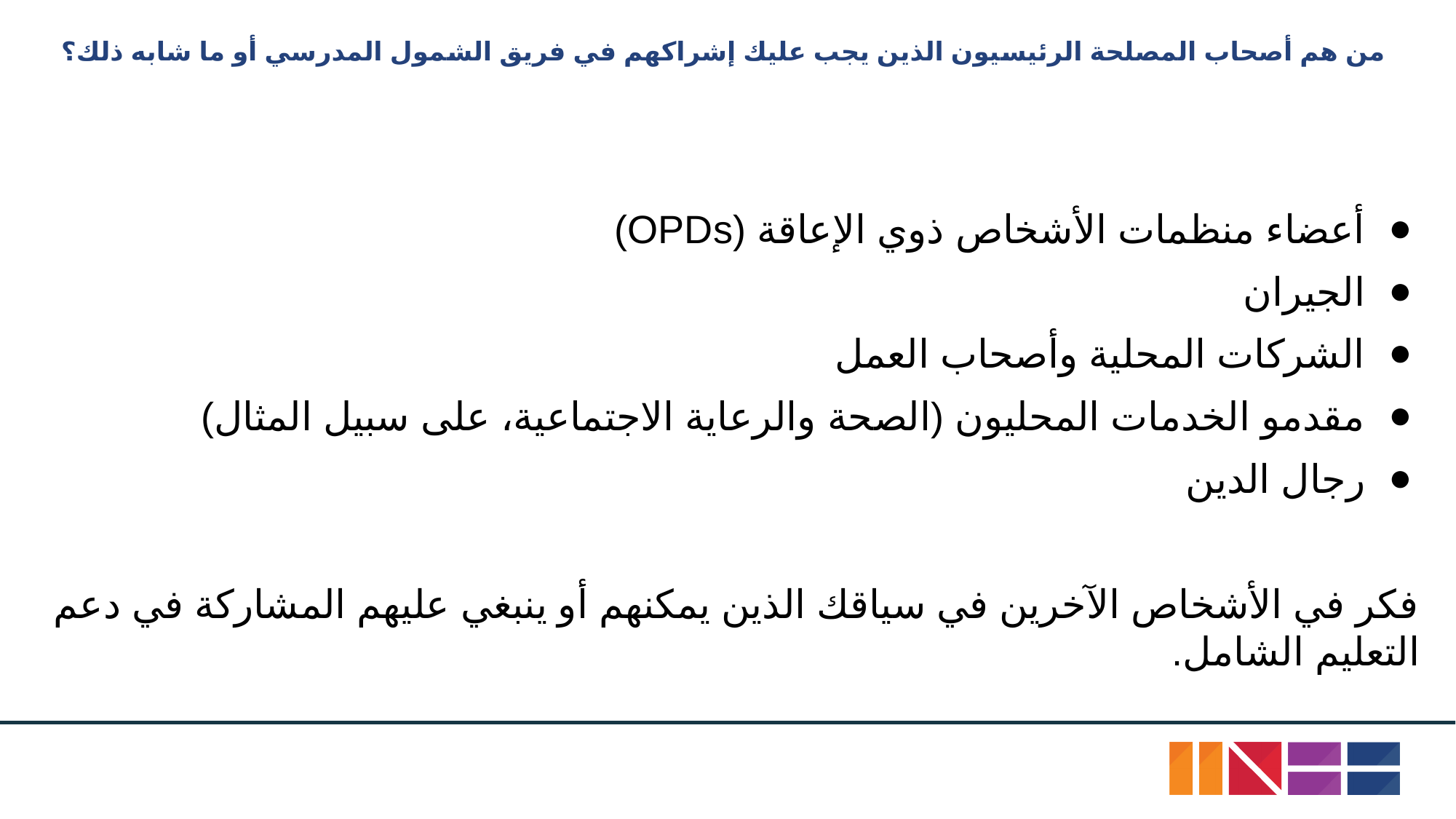

# من هم أصحاب المصلحة الرئيسيون الذين يجب عليك إشراكهم في فريق الشمول المدرسي أو ما شابه ذلك؟
أعضاء منظمات الأشخاص ذوي الإعاقة (OPDs)
الجيران
الشركات المحلية وأصحاب العمل
مقدمو الخدمات المحليون (الصحة والرعاية الاجتماعية، على سبيل المثال)
رجال الدين

فكر في الأشخاص الآخرين في سياقك الذين يمكنهم أو ينبغي عليهم المشاركة في دعم التعليم الشامل.